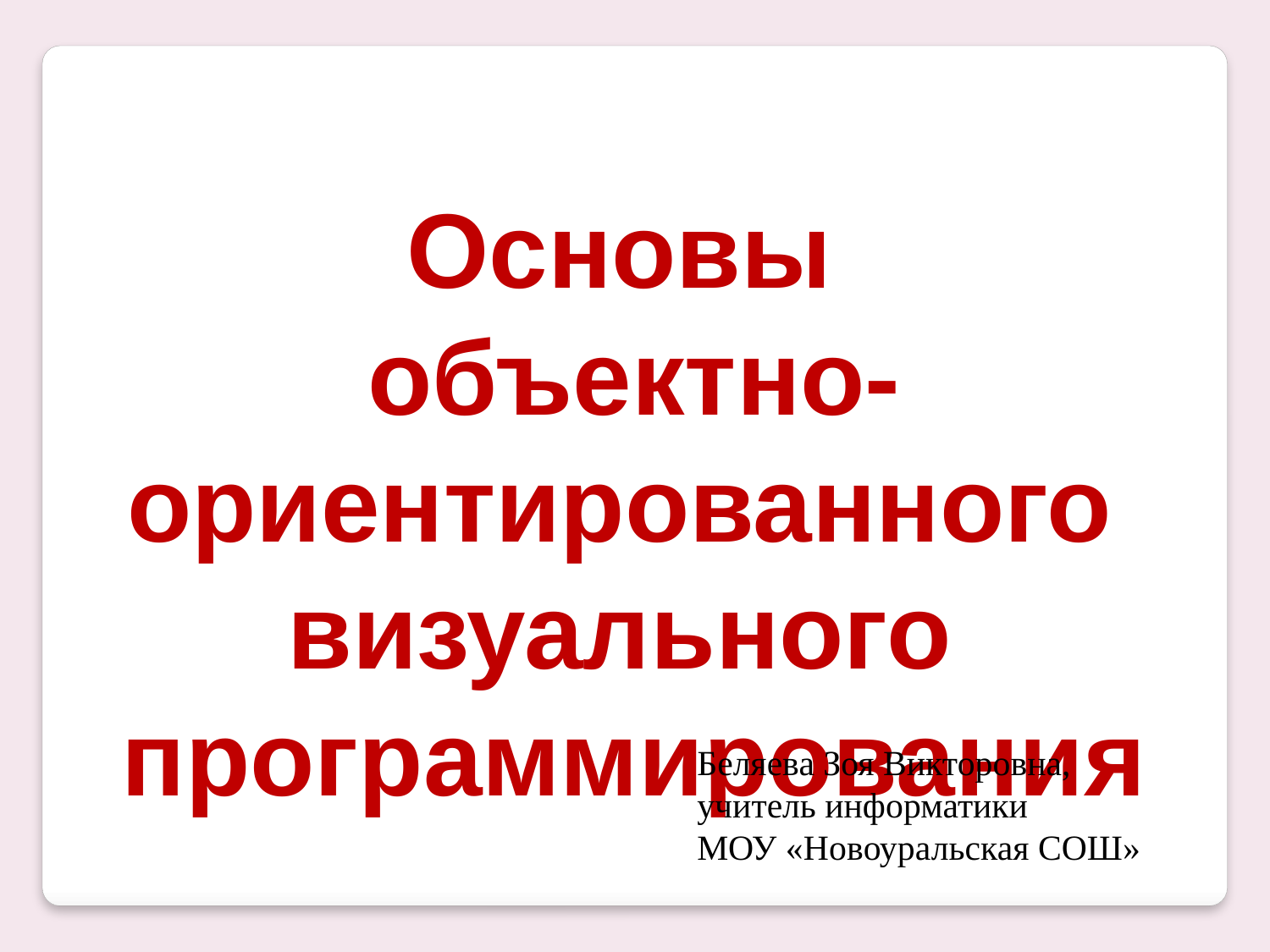

Основы
объектно-ориентированного
визуального
программирования
Беляева Зоя Викторовна,
учитель информатики
МОУ «Новоуральская СОШ»